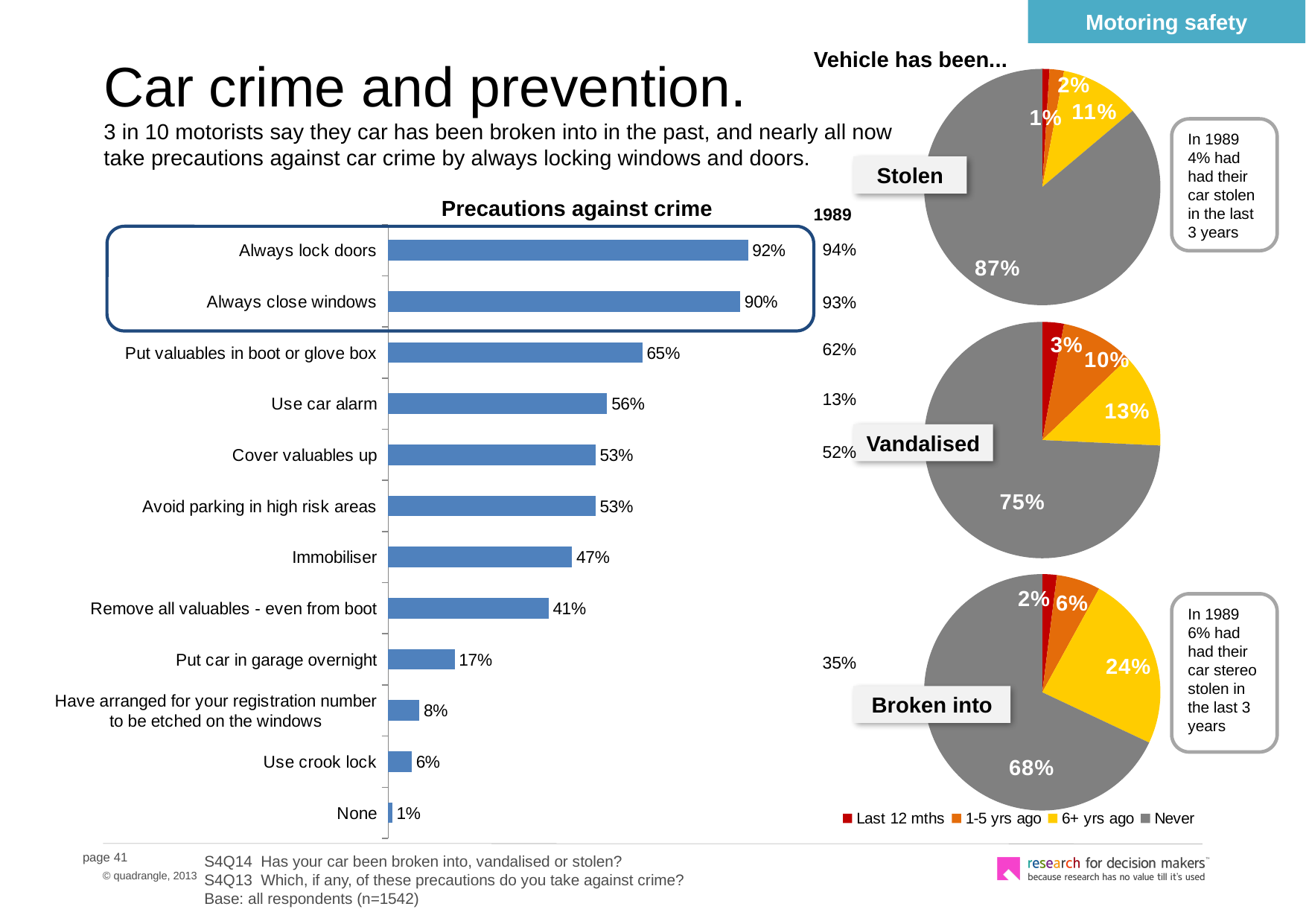

Motoring safety

### Chart

| Category | Vandalised |
|---|---|
| In the last 12 months | 0.010000000000000005 |
| 1-5 yrs ago | 0.02000000000000001 |
| 6+ yrs ago | 0.11 |
| Never | 0.8700000000000028 |

### Chart

| Category | Vandalised |
|---|---|
| In the last 12 months | 0.030000000000000002 |
| 1-5 yrs ago | 0.1 |
| 6+ yrs ago | 0.13 |
| Never | 0.7500000000000029 |
Vehicle has been...
# Car crime and prevention. 3 in 10 motorists say they car has been broken into in the past, and nearly all now  take precautions against car crime by always locking windows and doors.
In 1989 4% had had their car stolen in the last 3 years
Stolen
Precautions against crime
1989

### Chart

| Category |  |
|---|---|
| None | 0.010000000000000005 |
| Use crook lock | 0.06000000000000003 |
| Have arranged for your registration number to be etched on the windows | 0.08000000000000004 |
| Put car in garage overnight | 0.17 |
| Remove all valuables - even from boot | 0.4100000000000003 |
| Immobiliser | 0.4700000000000001 |
| Avoid parking in high risk areas | 0.53 |
| Cover valuables up | 0.53 |
| Use car alarm | 0.56 |
| Put valuables in boot or glove box | 0.6500000000000032 |
| Always close windows | 0.9 |
| Always lock doors | 0.92 |
94%

### Chart

| Category | Broken into |
|---|---|
| Last 12 mths | 0.02000000000000001 |
| 1-5 yrs ago | 0.06000000000000003 |
| 6+ yrs ago | 0.2400000000000002 |
| Never | 0.68 |
93%
62%
13%
Vandalised
52%
In 1989 6% had had their car stereo stolen in the last 3 years
35%
Broken into
S4Q14  Has your car been broken into, vandalised or stolen?
S4Q13  Which, if any, of these precautions do you take against crime?
Base: all respondents (n=1542)